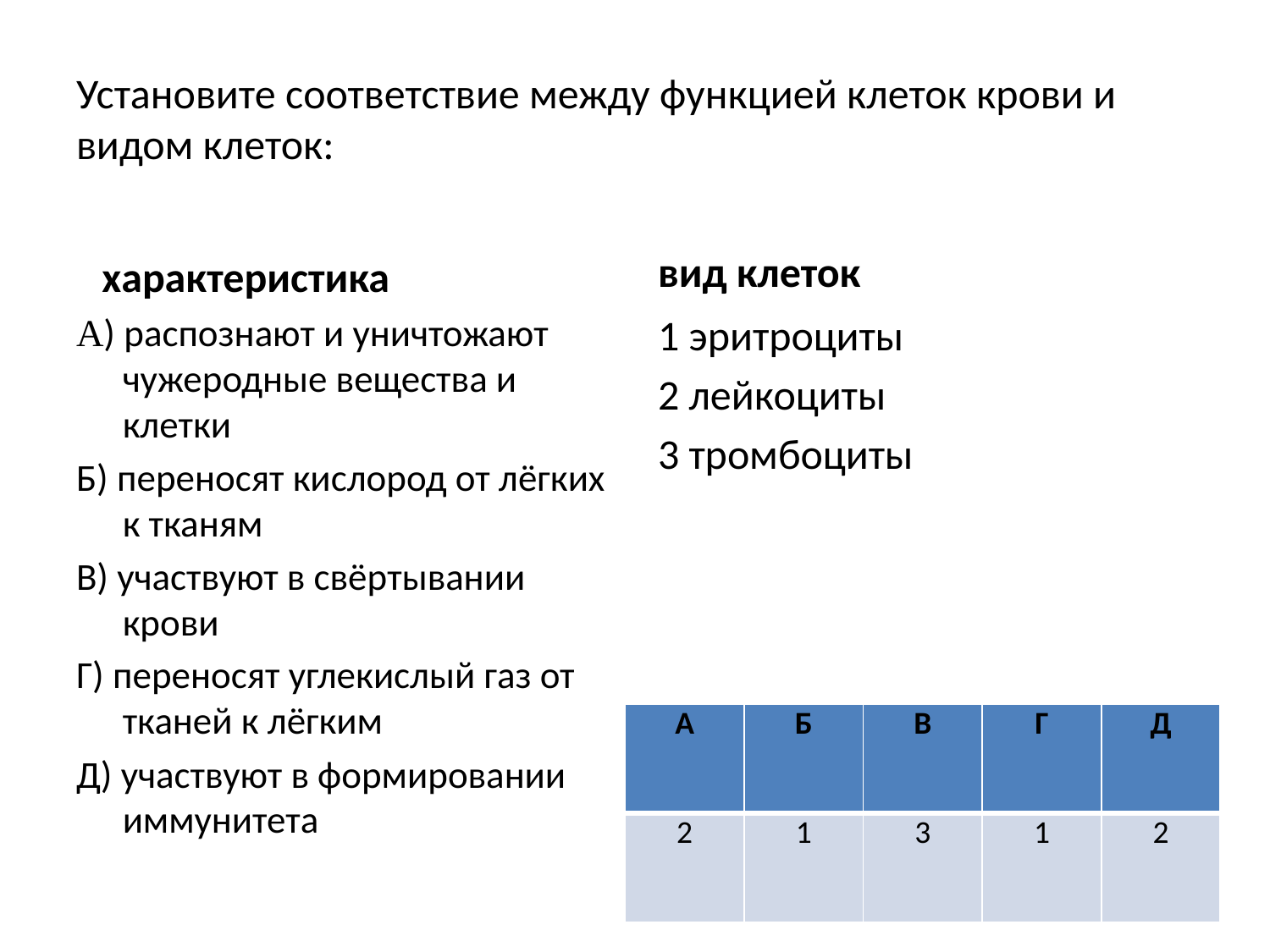

# Установите соответствие между функцией клеток крови и видом клеток:
вид клеток
характеристика
А) распознают и уничтожают чужеродные вещества и клетки
Б) переносят кислород от лёгких к тканям
В) участвуют в свёртывании крови
Г) переносят углекислый газ от тканей к лёгким
Д) участвуют в формировании иммунитета
1 эритроциты
2 лейкоциты
3 тромбоциты
| А | Б | В | Г | Д |
| --- | --- | --- | --- | --- |
| 2 | 1 | 3 | 1 | 2 |